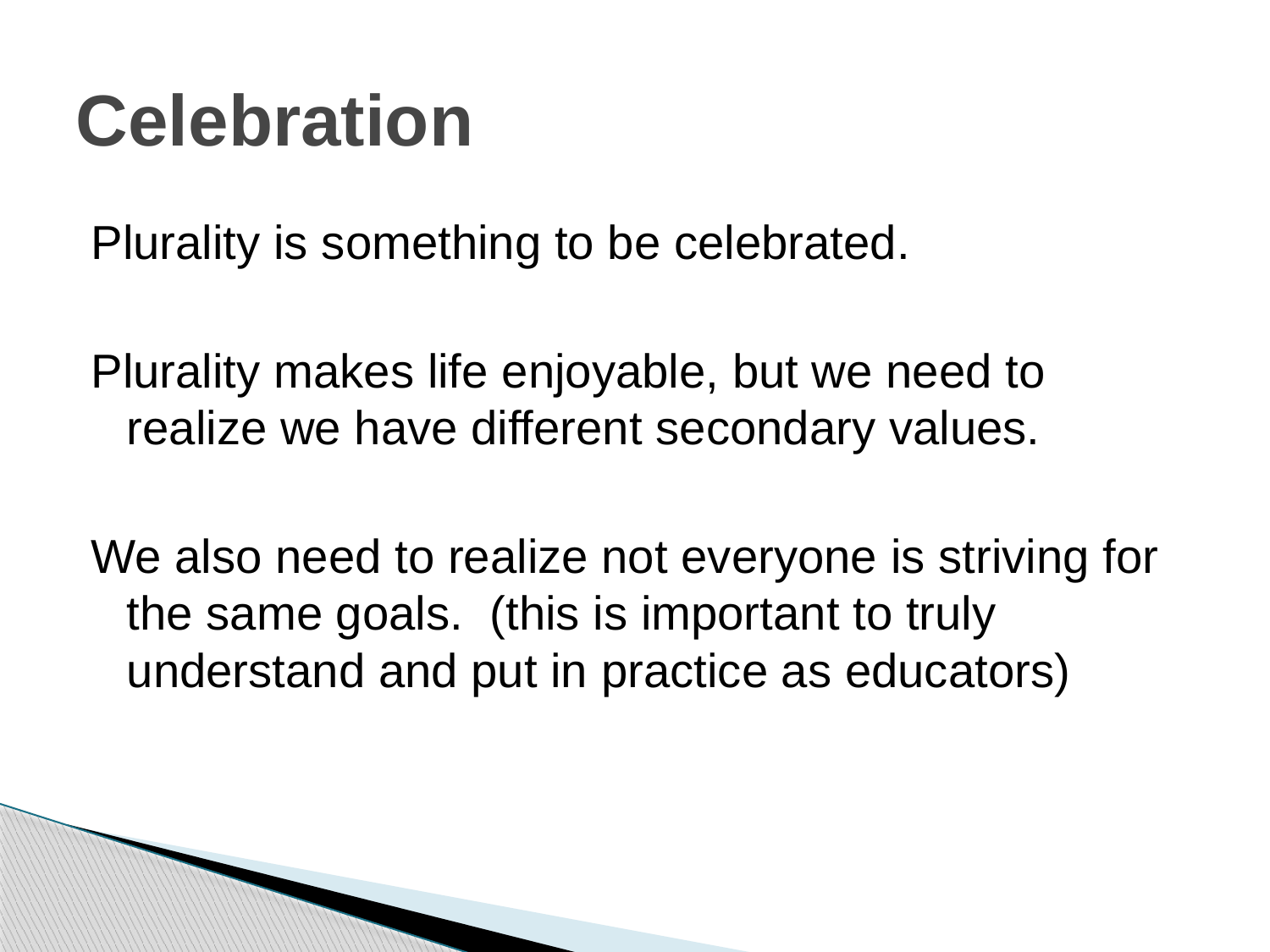

# Celebration
Plurality is something to be celebrated.

Plurality makes life enjoyable, but we need to realize we have different secondary values.

We also need to realize not everyone is striving for the same goals.  (this is important to truly understand and put in practice as educators)